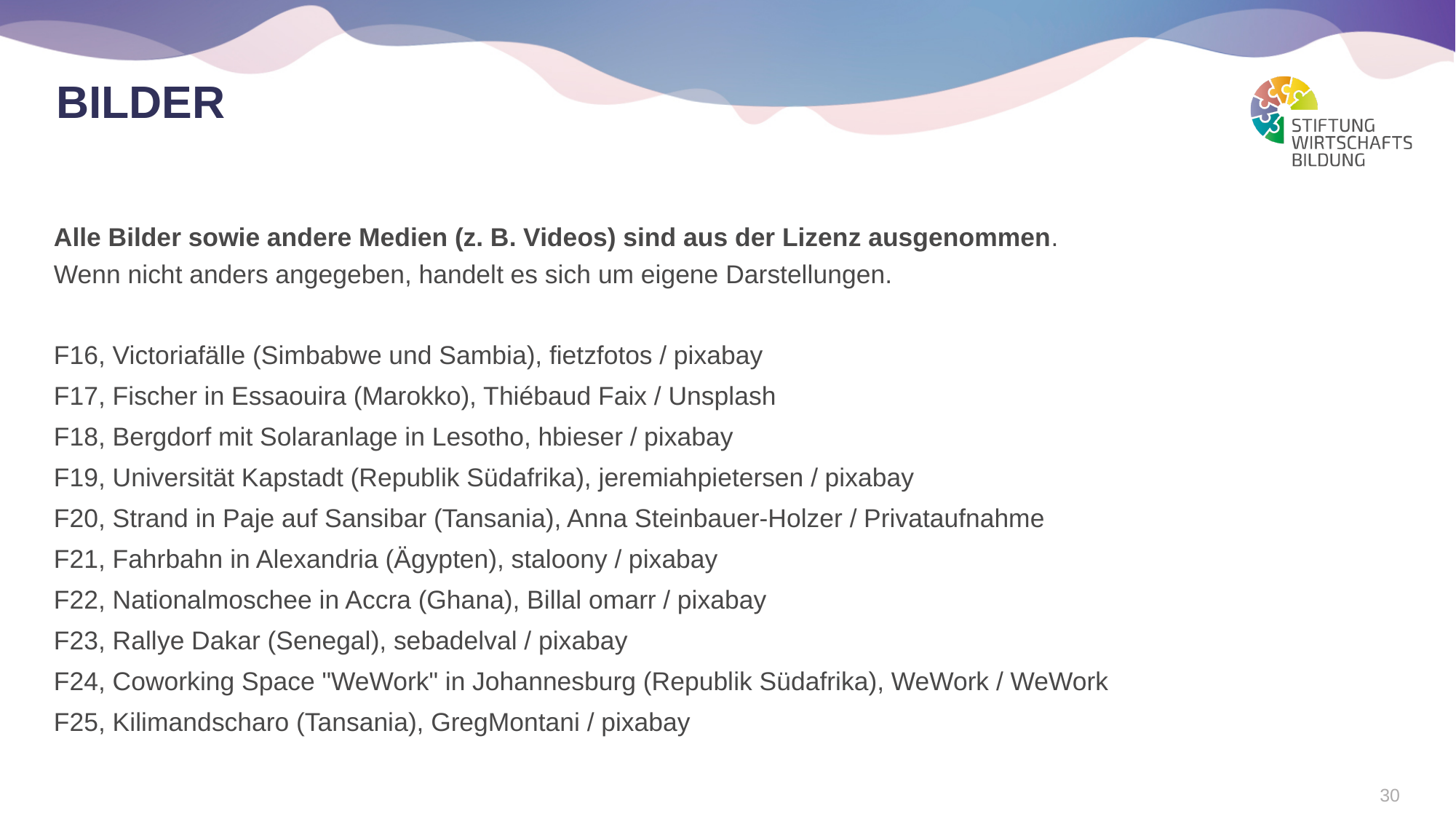

# Bilder
Alle Bilder sowie andere Medien (z. B. Videos) sind aus der Lizenz ausgenommen.
Wenn nicht anders angegeben, handelt es sich um eigene Darstellungen.

F16, Victoriafälle (Simbabwe und Sambia), fietzfotos / pixabay
F17, Fischer in Essaouira (Marokko), Thiébaud Faix / Unsplash
F18, Bergdorf mit Solaranlage in Lesotho, hbieser / pixabay
F19, Universität Kapstadt (Republik Südafrika), jeremiahpietersen / pixabay
F20, Strand in Paje auf Sansibar (Tansania), Anna Steinbauer-Holzer / Privataufnahme
F21, Fahrbahn in Alexandria (Ägypten), staloony / pixabay
F22, Nationalmoschee in Accra (Ghana), Billal omarr / pixabay
F23, Rallye Dakar (Senegal), sebadelval / pixabay
F24, Coworking Space "WeWork" in Johannesburg (Republik Südafrika), WeWork / WeWork
F25, Kilimandscharo (Tansania), GregMontani / pixabay
30